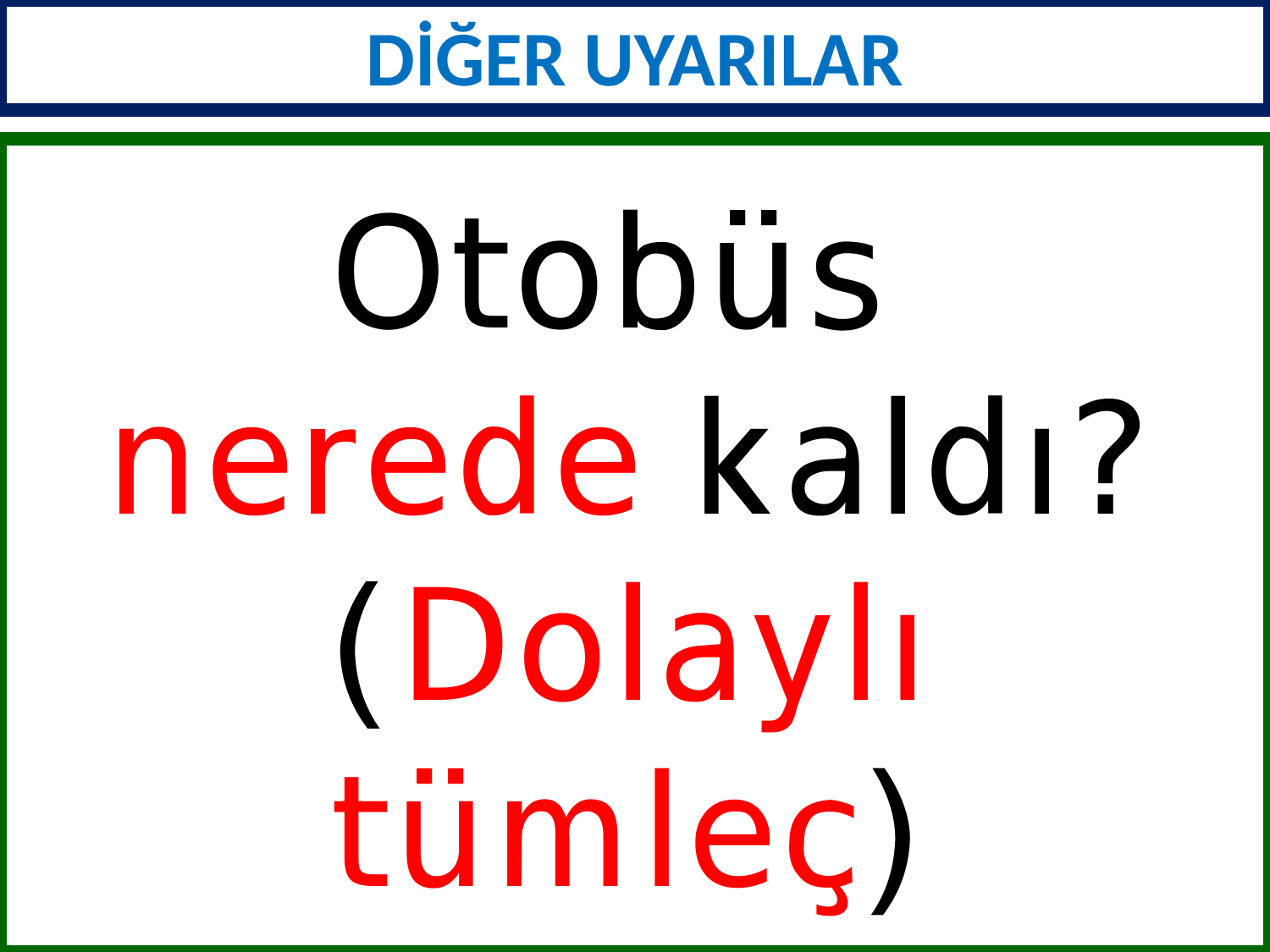

DİĞER UYARILAR
Otobüs
nerede kaldı?
(Dolaylı tümleç)